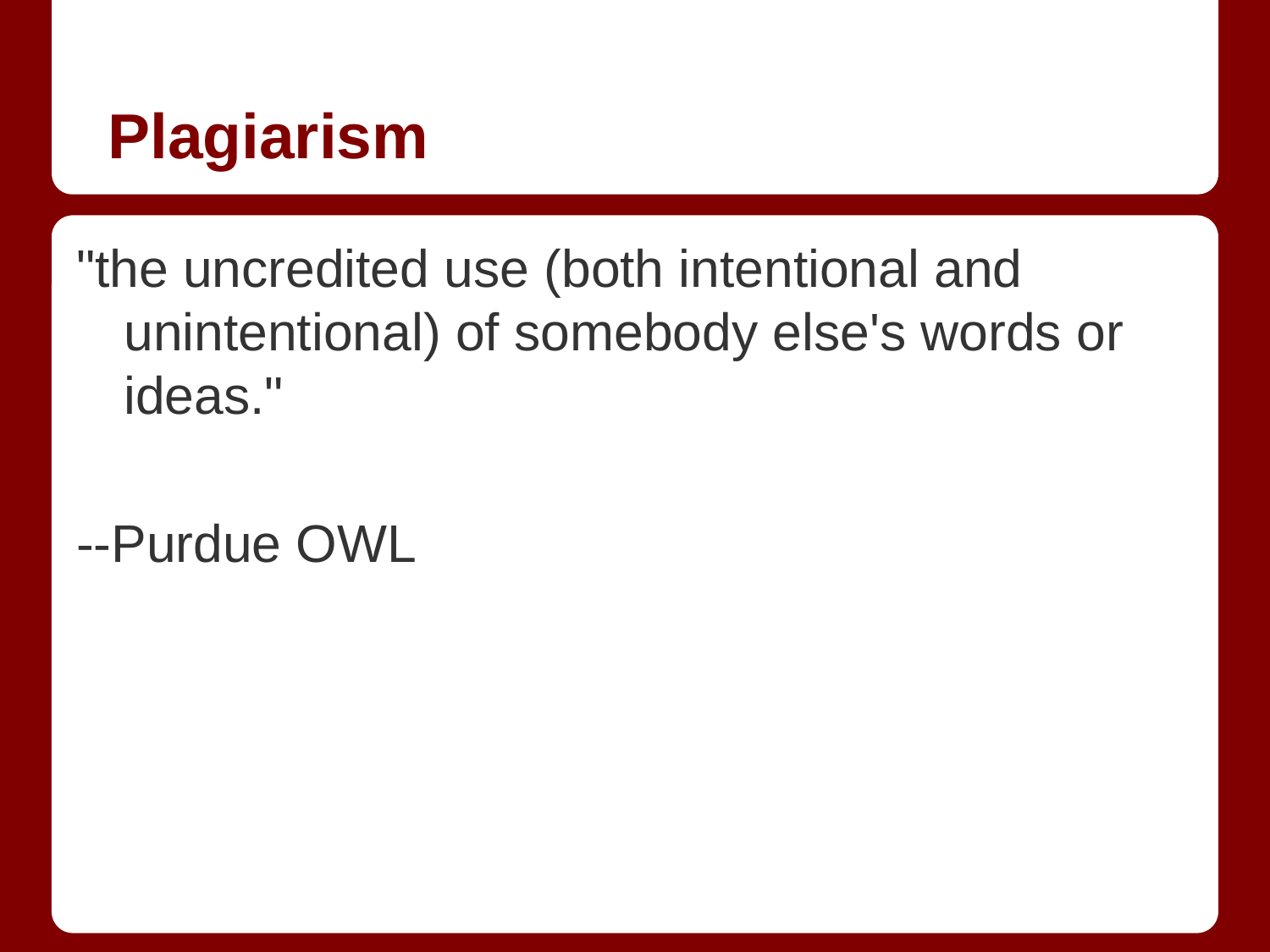

# Plagiarism
"the uncredited use (both intentional and unintentional) of somebody else's words or ideas."

--Purdue OWL